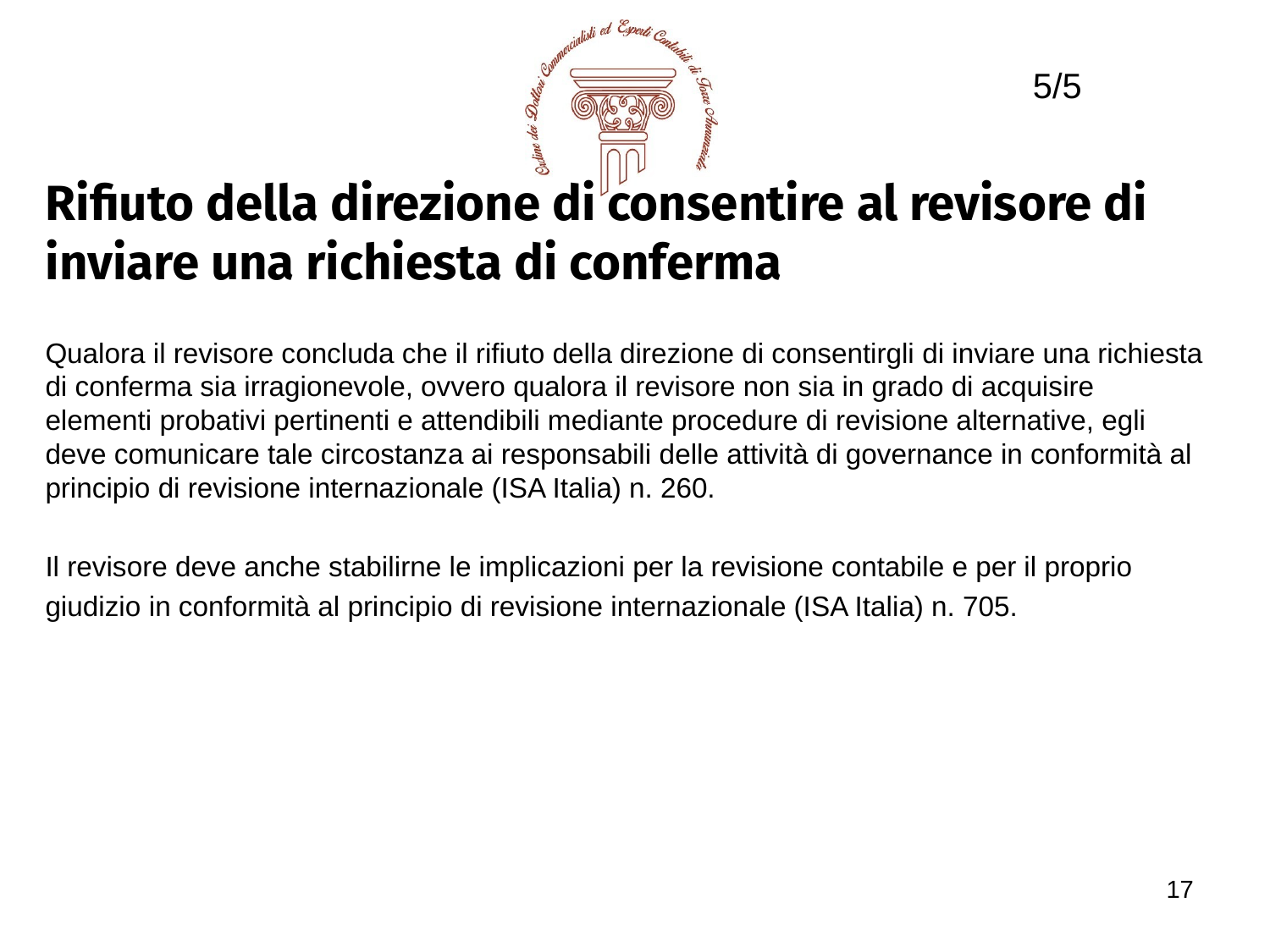

5/5
Rifiuto della direzione di consentire al revisore di inviare una richiesta di conferma

Qualora il revisore concluda che il rifiuto della direzione di consentirgli di inviare una richiesta di conferma sia irragionevole, ovvero qualora il revisore non sia in grado di acquisire elementi probativi pertinenti e attendibili mediante procedure di revisione alternative, egli deve comunicare tale circostanza ai responsabili delle attività di governance in conformità al principio di revisione internazionale (ISA Italia) n. 260.

Il revisore deve anche stabilirne le implicazioni per la revisione contabile e per il proprio
giudizio in conformità al principio di revisione internazionale (ISA Italia) n. 705.

17